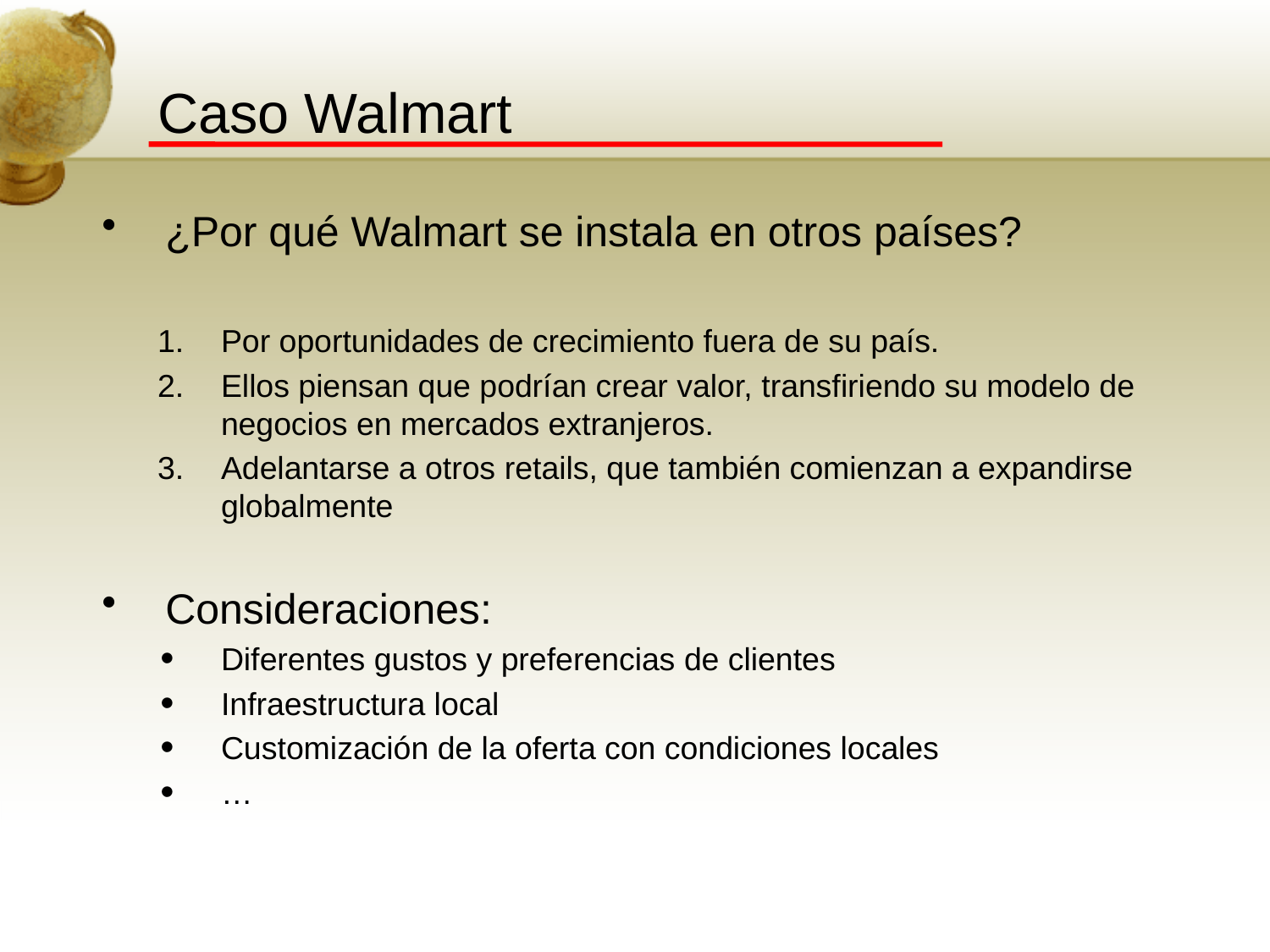

# Caso Walmart

¿Por qué Walmart se instala en otros países?

Por oportunidades de crecimiento fuera de su país.
Ellos piensan que podrían crear valor, transfiriendo su modelo de negocios en mercados extranjeros.
Adelantarse a otros retails, que también comienzan a expandirse globalmente

Consideraciones:
Diferentes gustos y preferencias de clientes
Infraestructura local
Customización de la oferta con condiciones locales
…